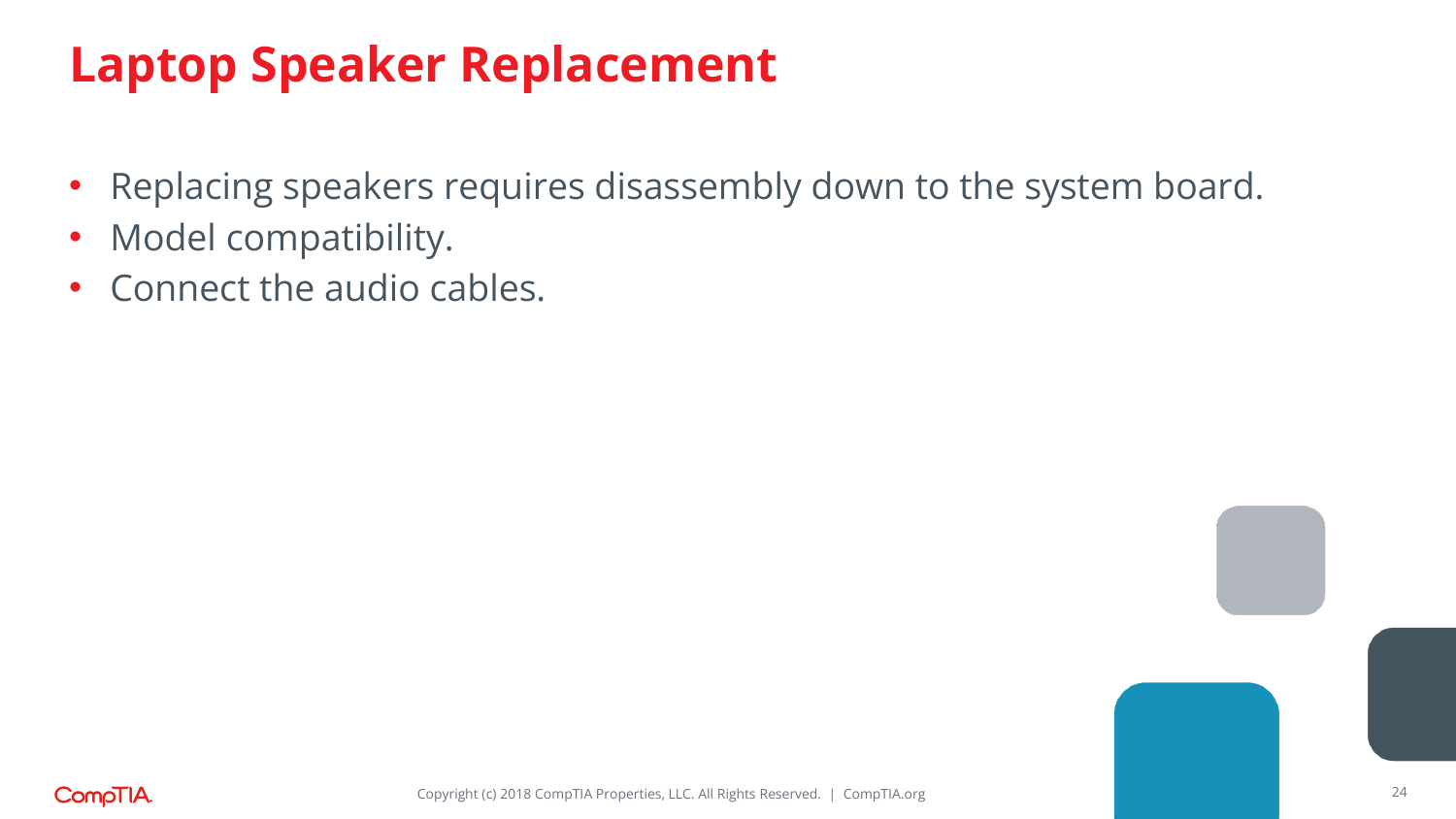

# Laptop Speaker Replacement
Replacing speakers requires disassembly down to the system board.
Model compatibility.
Connect the audio cables.
24